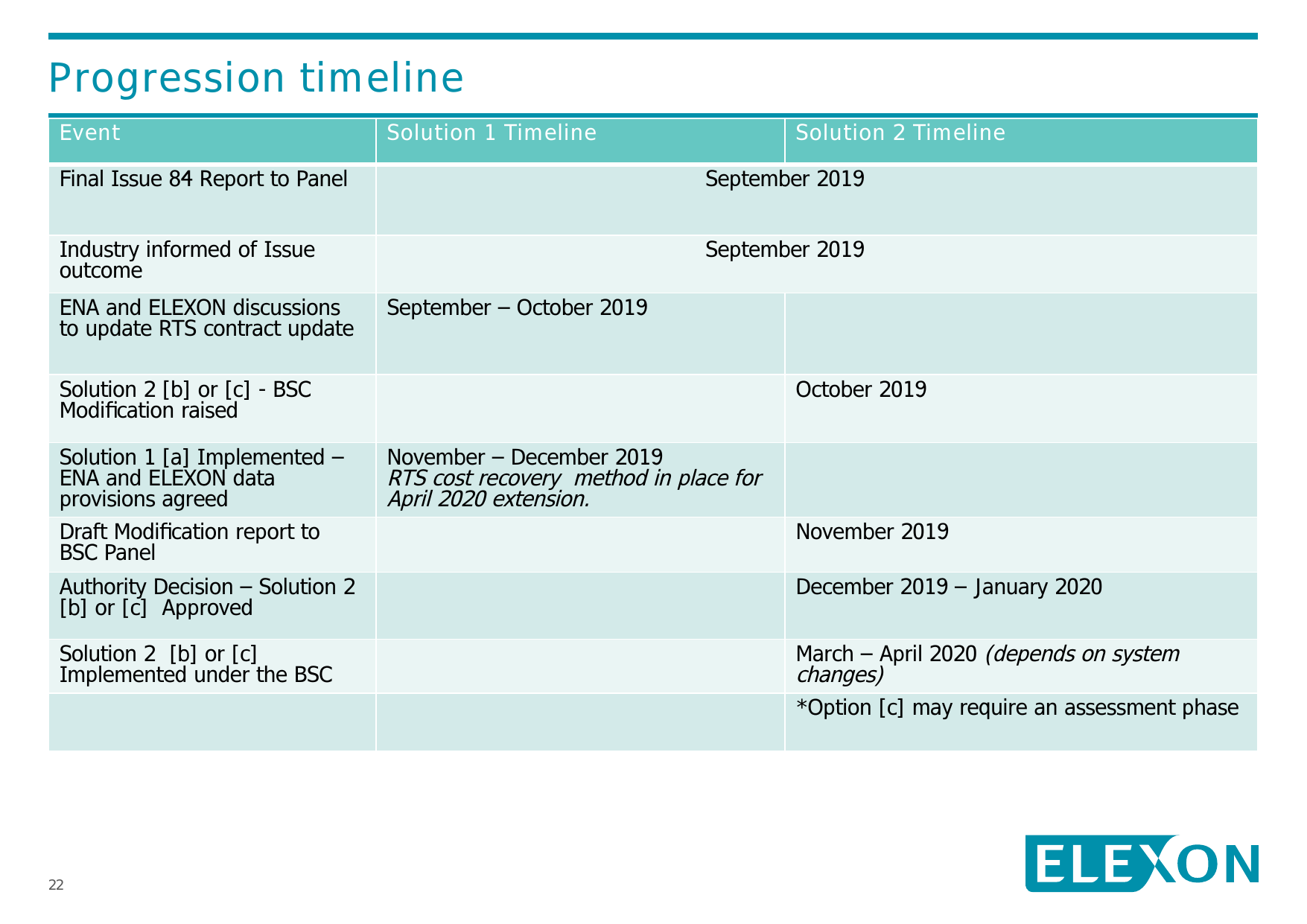

# Progression timeline
| Event | Solution 1 Timeline | Solution 2 Timeline |
| --- | --- | --- |
| Final Issue 84 Report to Panel | September 2019 |  |
| Industry informed of Issue outcome | September 2019 |  |
| ENA and ELEXON discussions to update RTS contract update | September – October 2019 |  |
| Solution 2 [b] or [c] - BSC Modification raised |  | October 2019 |
| Solution 1 [a] Implemented – ENA and ELEXON data provisions agreed | November – December 2019 RTS cost recovery method in place for April 2020 extension. |  |
| Draft Modification report to BSC Panel |  | November 2019 |
| Authority Decision – Solution 2 [b] or [c] Approved |  | December 2019 – January 2020 |
| Solution 2 [b] or [c] Implemented under the BSC |  | March – April 2020 (depends on system changes) |
|  |  | \*Option [c] may require an assessment phase |
22